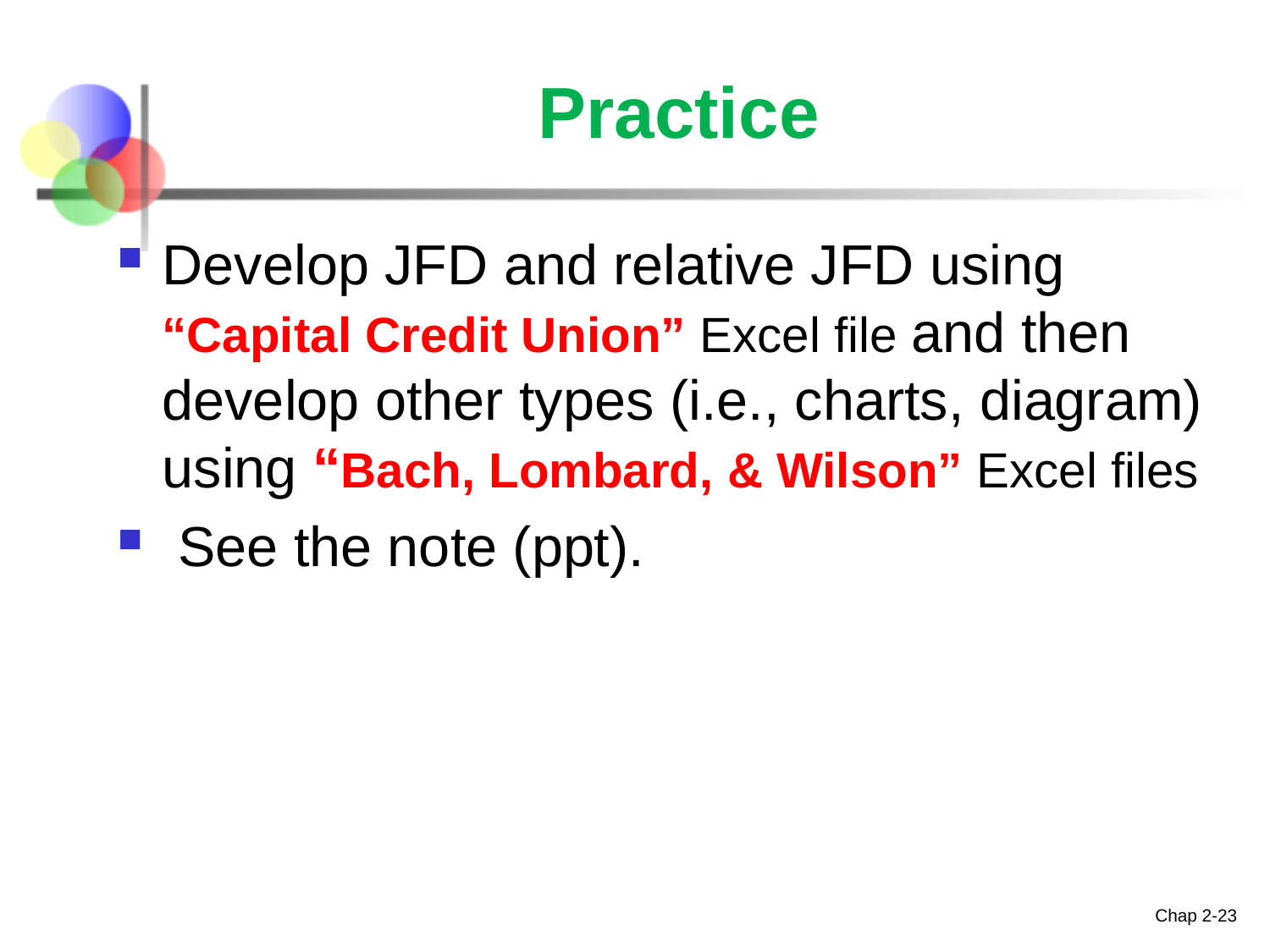

# Practice
Develop JFD and relative JFD using  “Capital Credit Union” Excel file and then develop other types (i.e., charts, diagram) using “Bach, Lombard, & Wilson” Excel files
 See the note (ppt).
Chap 2-23